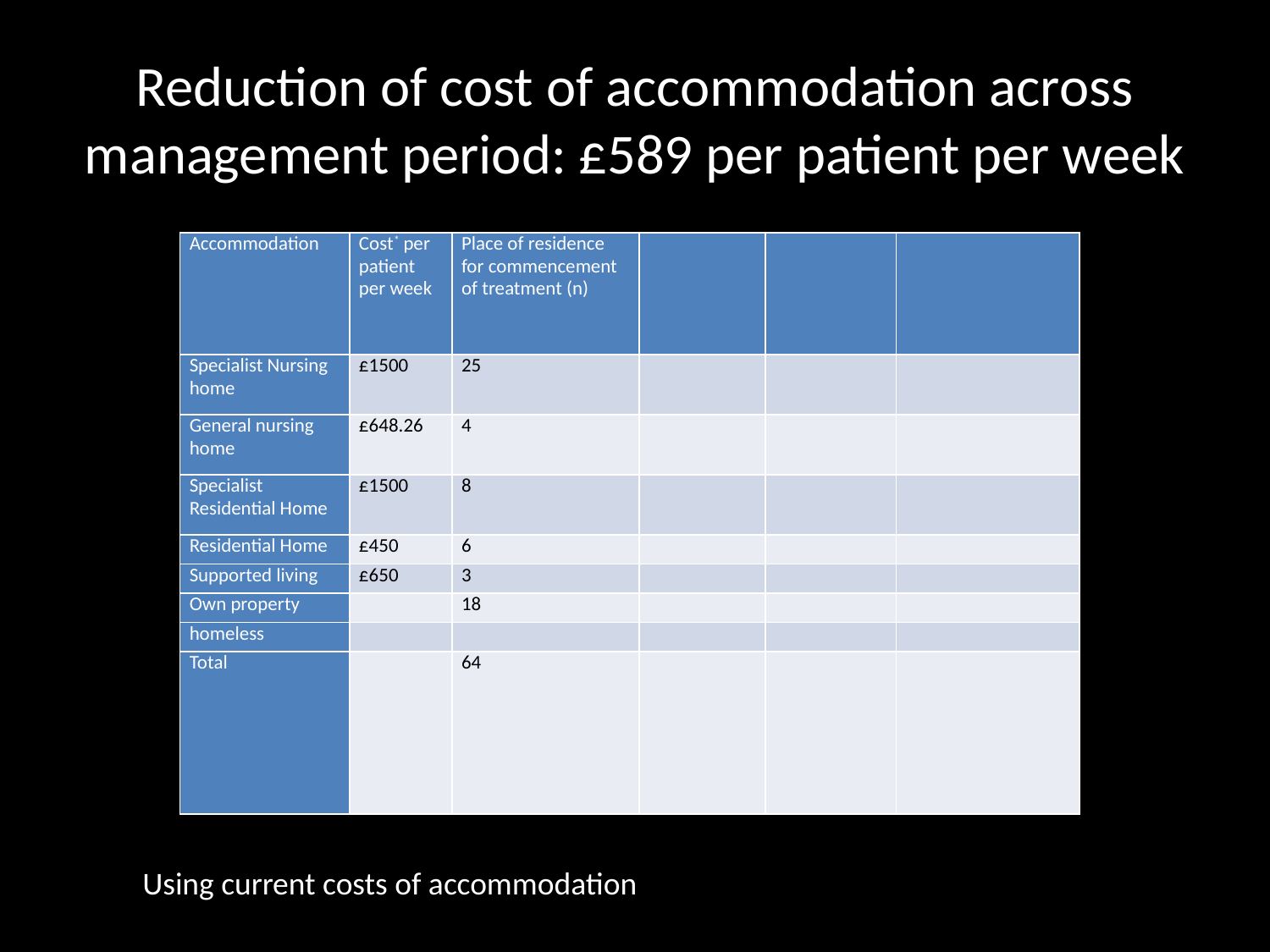

# Reduction of cost of accommodation across management period: £589 per patient per week
| Accommodation | Cost\* per patient per week | Place of residence for commencement of treatment (n) |  |  |  |
| --- | --- | --- | --- | --- | --- |
| Specialist Nursing home | £1500 | 25 |  |  |  |
| General nursing home | £648.26 | 4 |  |  |  |
| Specialist Residential Home | £1500 | 8 |  |  |  |
| Residential Home | £450 | 6 |  |  |  |
| Supported living | £650 | 3 |  |  |  |
| Own property |  | 18 |  |  |  |
| homeless |  |  |  |  |  |
| Total |  | 64 |  |  |  |
Using current costs of accommodation